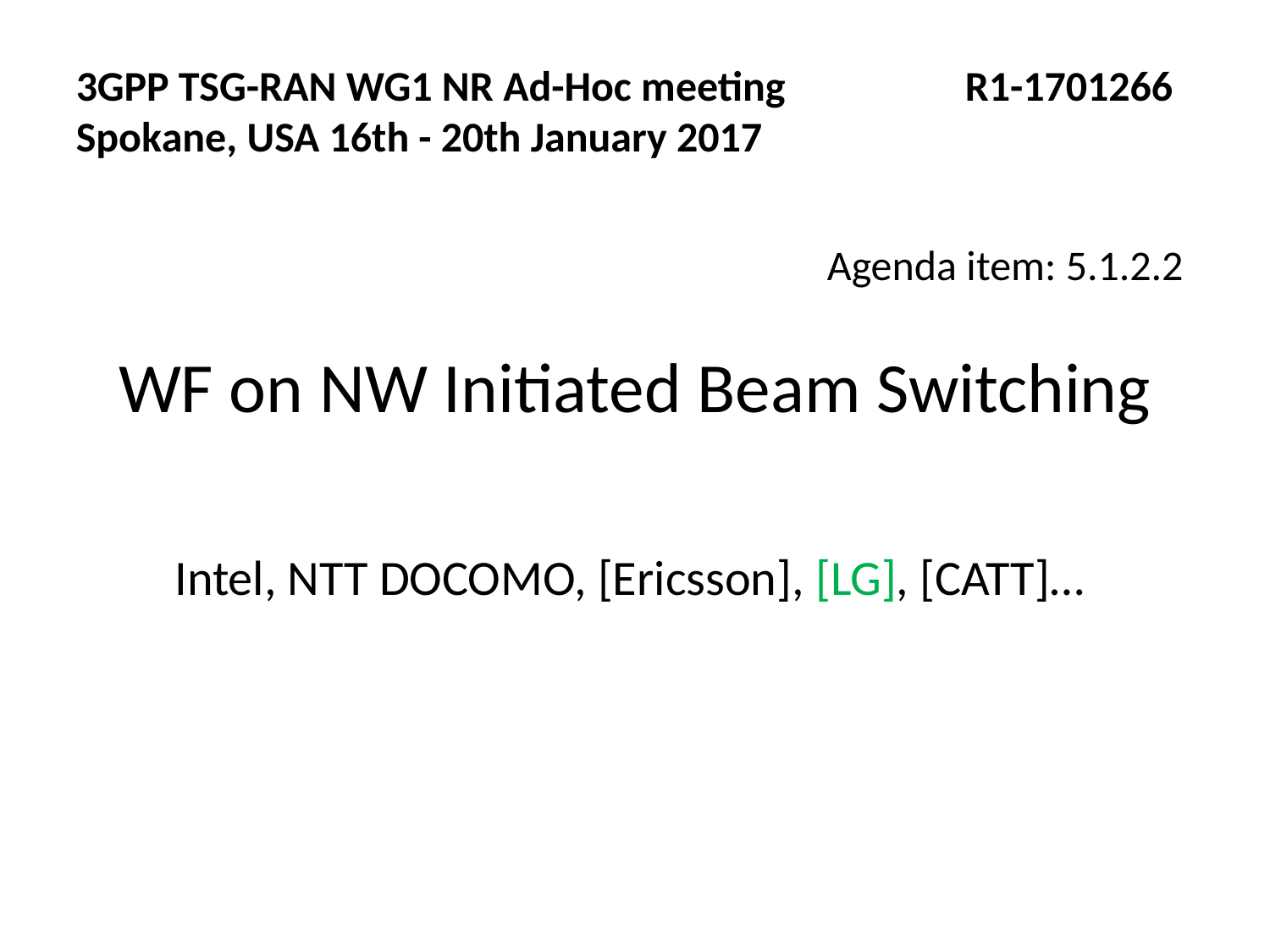

3GPP TSG-RAN WG1 NR Ad-Hoc meeting        	R1-1701266
Spokane, USA 16th - 20th January 2017
Agenda item: 5.1.2.2
WF on NW Initiated Beam Switching
Intel, NTT DOCOMO, [Ericsson], [LG], [CATT]…